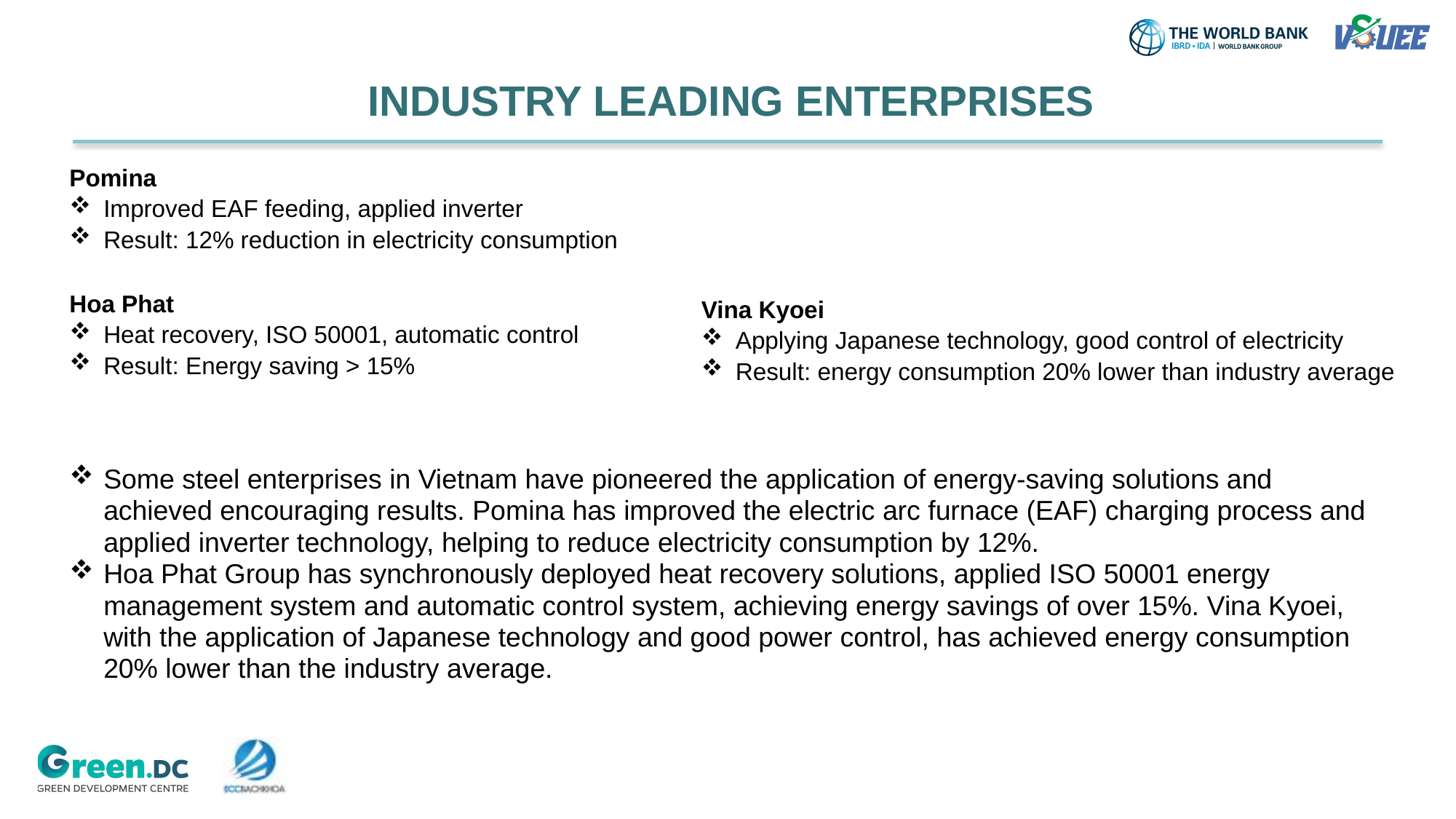

INDUSTRY LEADING ENTERPRISES
Pomina
Improved EAF feeding, applied inverter
Result: 12% reduction in electricity consumption

Hoa Phat
Heat recovery, ISO 50001, automatic control
Result: Energy saving > 15%

Vina Kyoei
Applying Japanese technology, good control of electricity
Result: energy consumption 20% lower than industry average

Some steel enterprises in Vietnam have pioneered the application of energy-saving solutions and achieved encouraging results. Pomina has improved the electric arc furnace (EAF) charging process and applied inverter technology, helping to reduce electricity consumption by 12%.
Hoa Phat Group has synchronously deployed heat recovery solutions, applied ISO 50001 energy management system and automatic control system, achieving energy savings of over 15%. Vina Kyoei, with the application of Japanese technology and good power control, has achieved energy consumption 20% lower than the industry average.